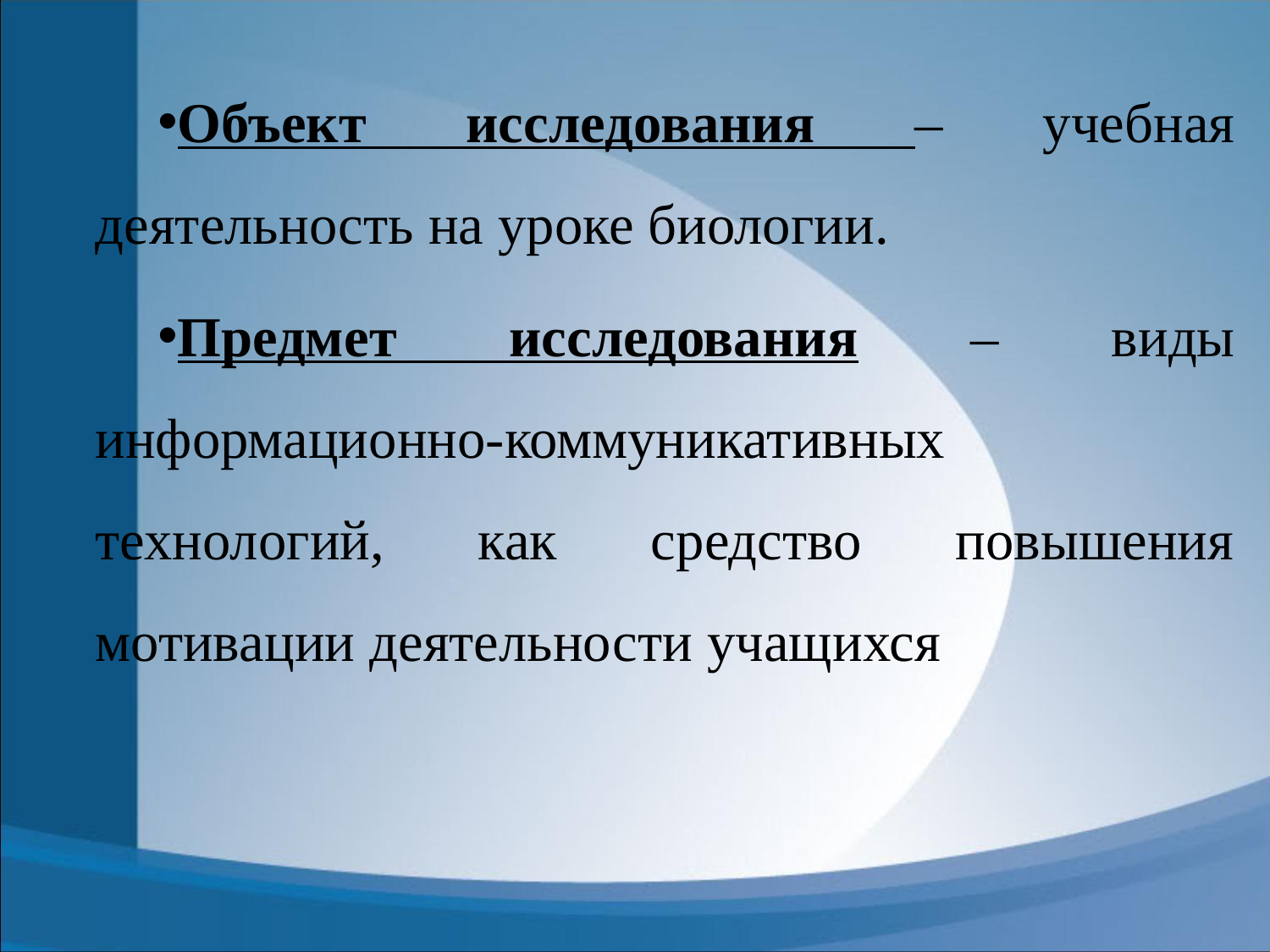

Объект исследования – учебная деятельность на уроке биологии.
Предмет исследования – виды информационно-коммуникативных технологий, как средство повышения мотивации деятельности учащихся